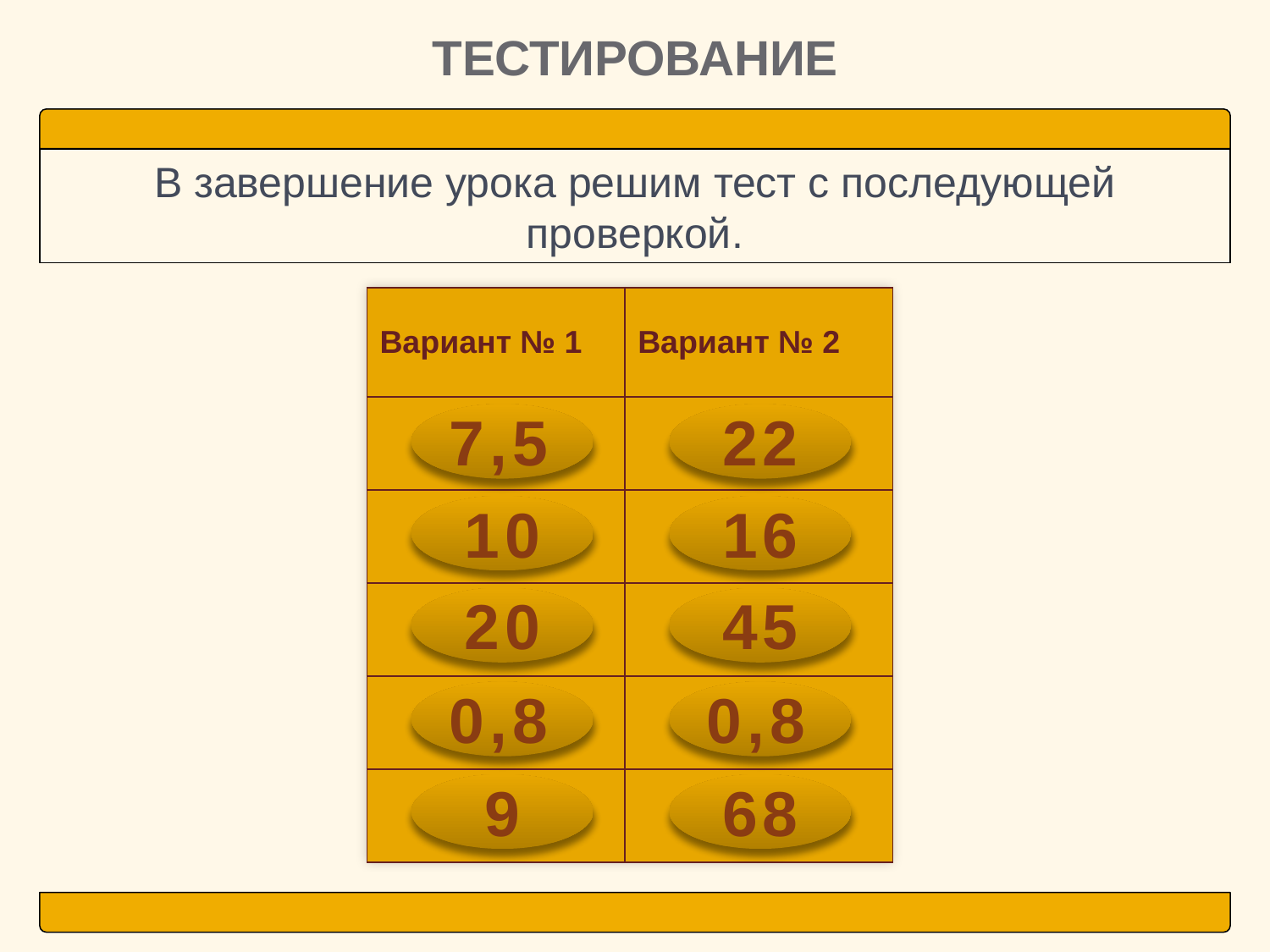

ТЕСТИРОВАНИЕ

В завершение урока решим тест с последующей проверкой.
| Вариант № 1 | Вариант № 2 |
| --- | --- |
|  |  |
|  |  |
|  |  |
|  |  |
|  |  |
7,5
22
10
16
20
45
0,8
0,8
9
68